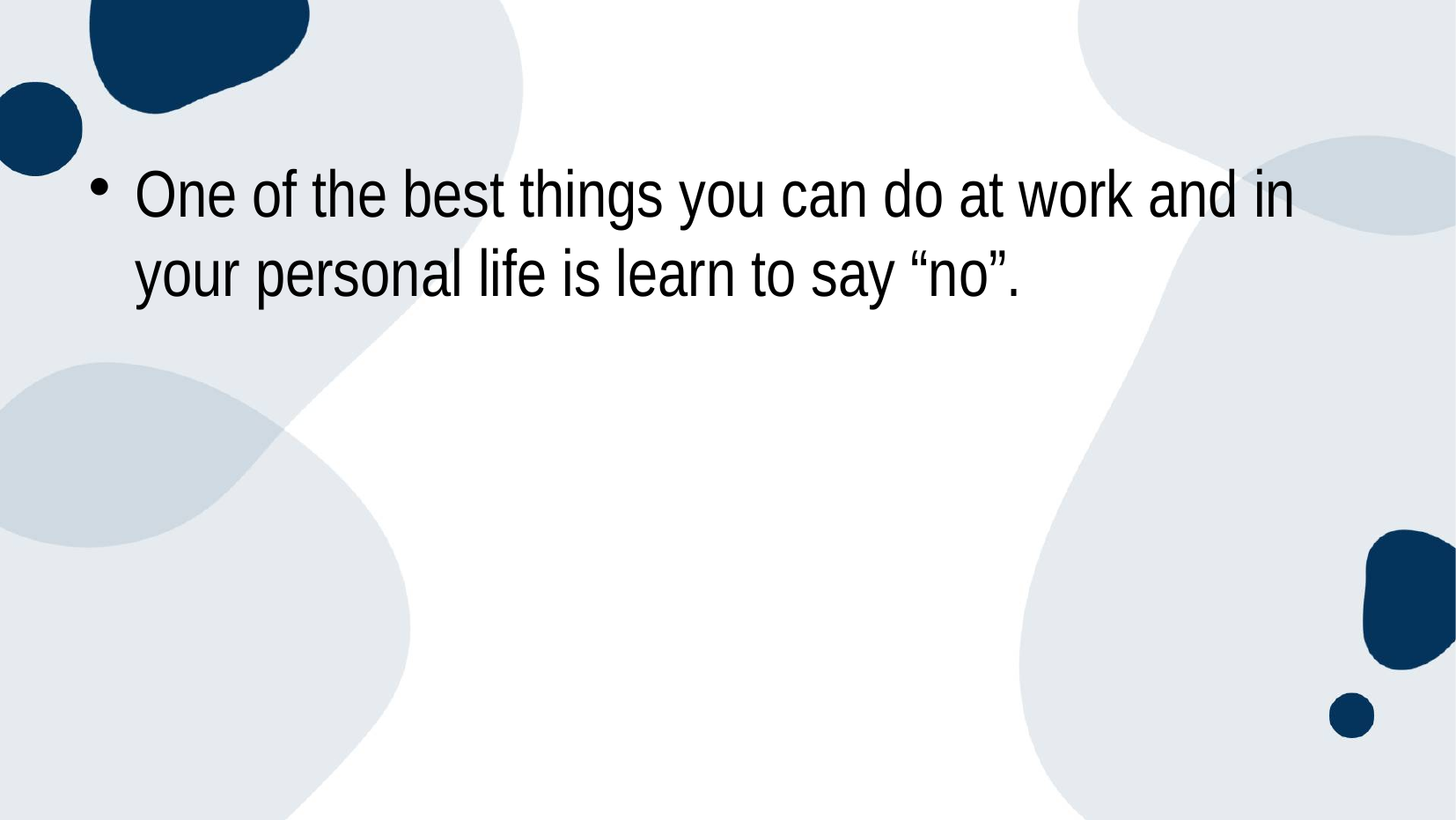

One of the best things you can do at work and in your personal life is learn to say “no”.